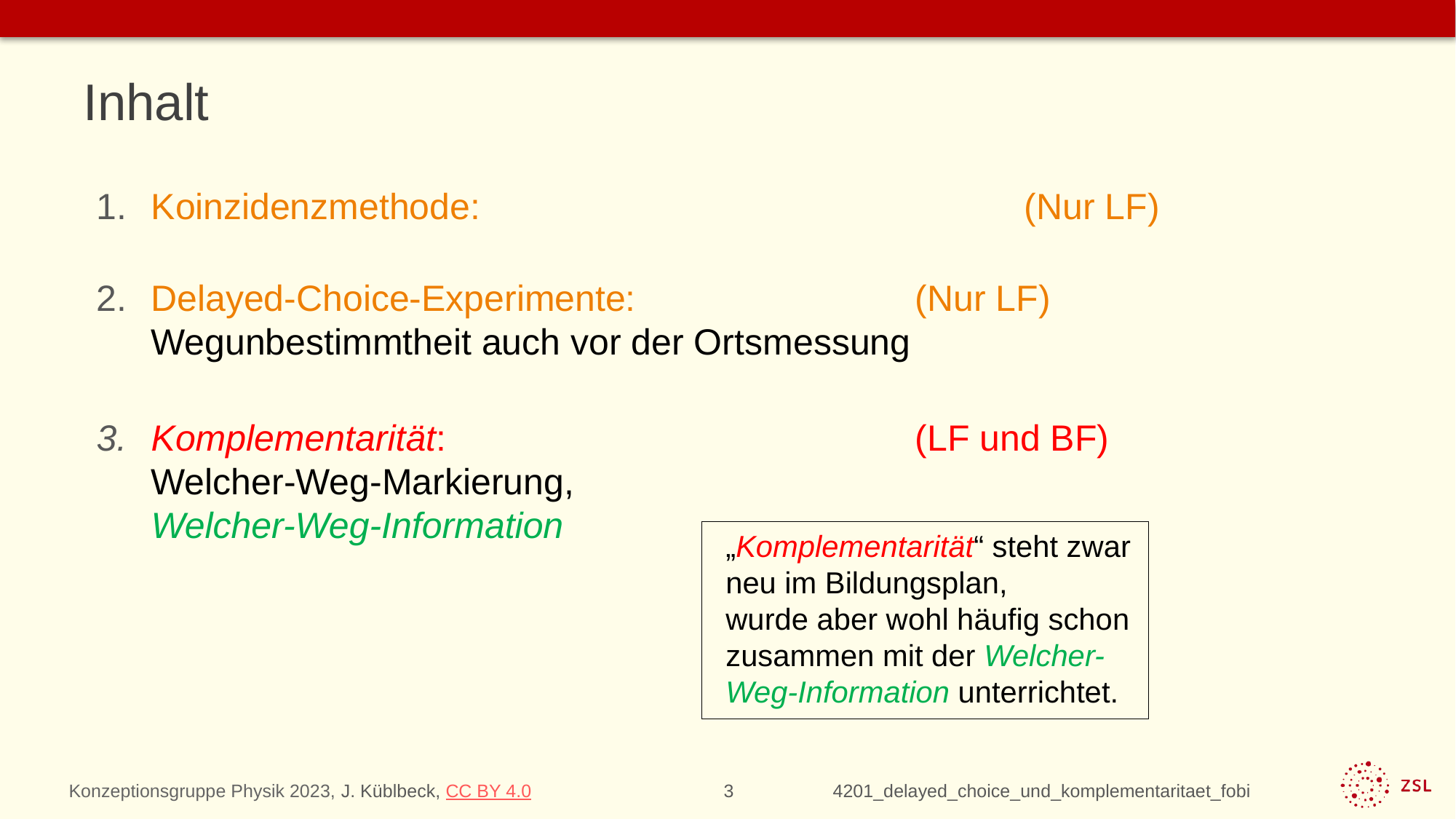

# Inhalt
Koinzidenzmethode: 					(Nur LF)
Delayed-Choice-Experimente: 			(Nur LF)
Wegunbestimmtheit auch vor der Ortsmessung

Komplementarität:                     			(LF und BF)
Welcher-Weg-Markierung,
Welcher-Weg-Information
„Komplementarität“ steht zwar neu im Bildungsplan,
wurde aber wohl häufig schon zusammen mit der Welcher-Weg-Information unterrichtet.